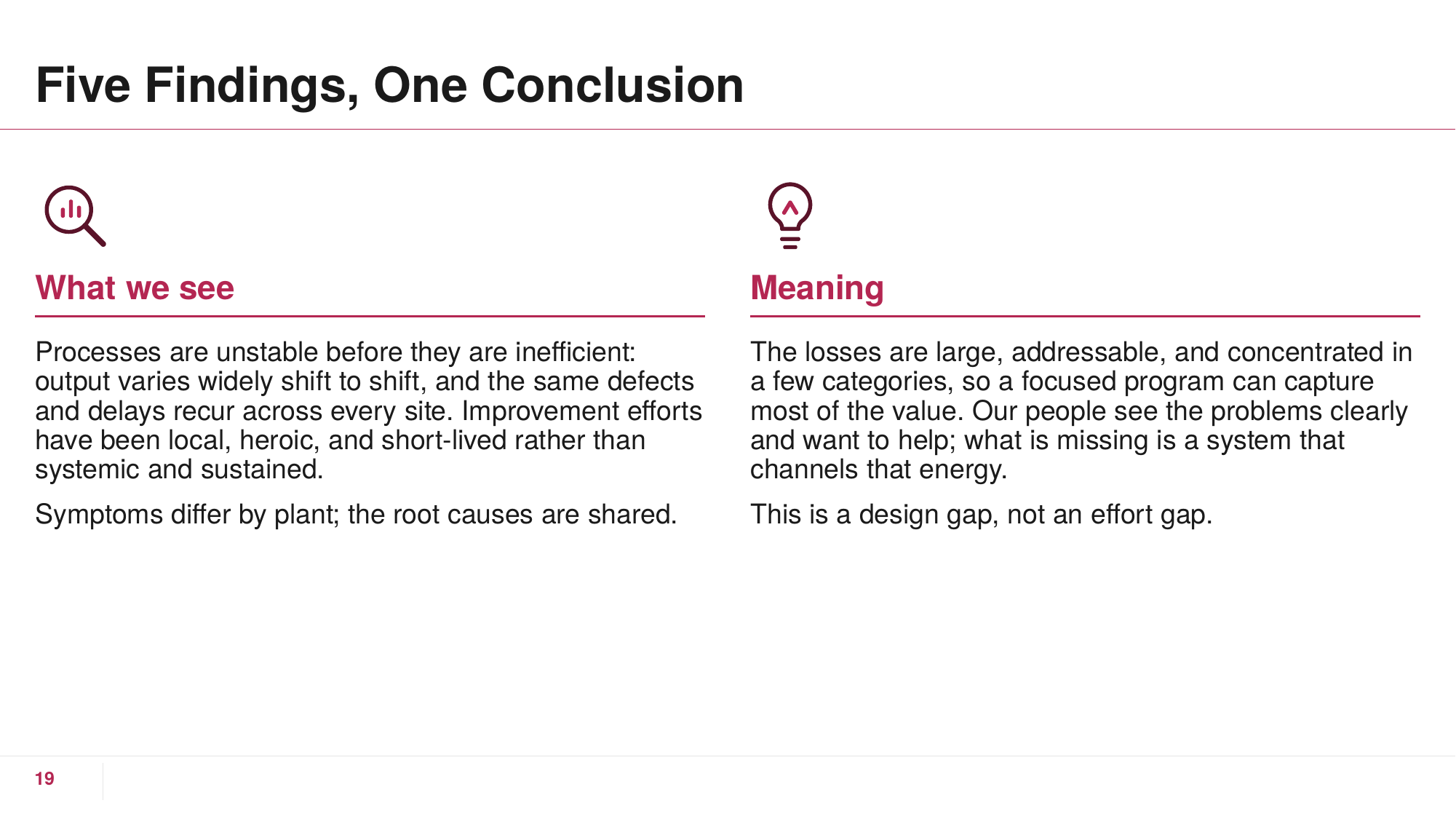

# Five Findings, One Conclusion

What we see
Meaning
Processes are unstable before they are inefficient: output varies widely shift to shift, and the same defects and delays recur across every site. Improvement efforts have been local, heroic, and short-lived rather than systemic and sustained.
Symptoms differ by plant; the root causes are shared.
The losses are large, addressable, and concentrated in a few categories, so a focused program can capture most of the value. Our people see the problems clearly and want to help; what is missing is a system that channels that energy.
This is a design gap, not an effort gap.
19